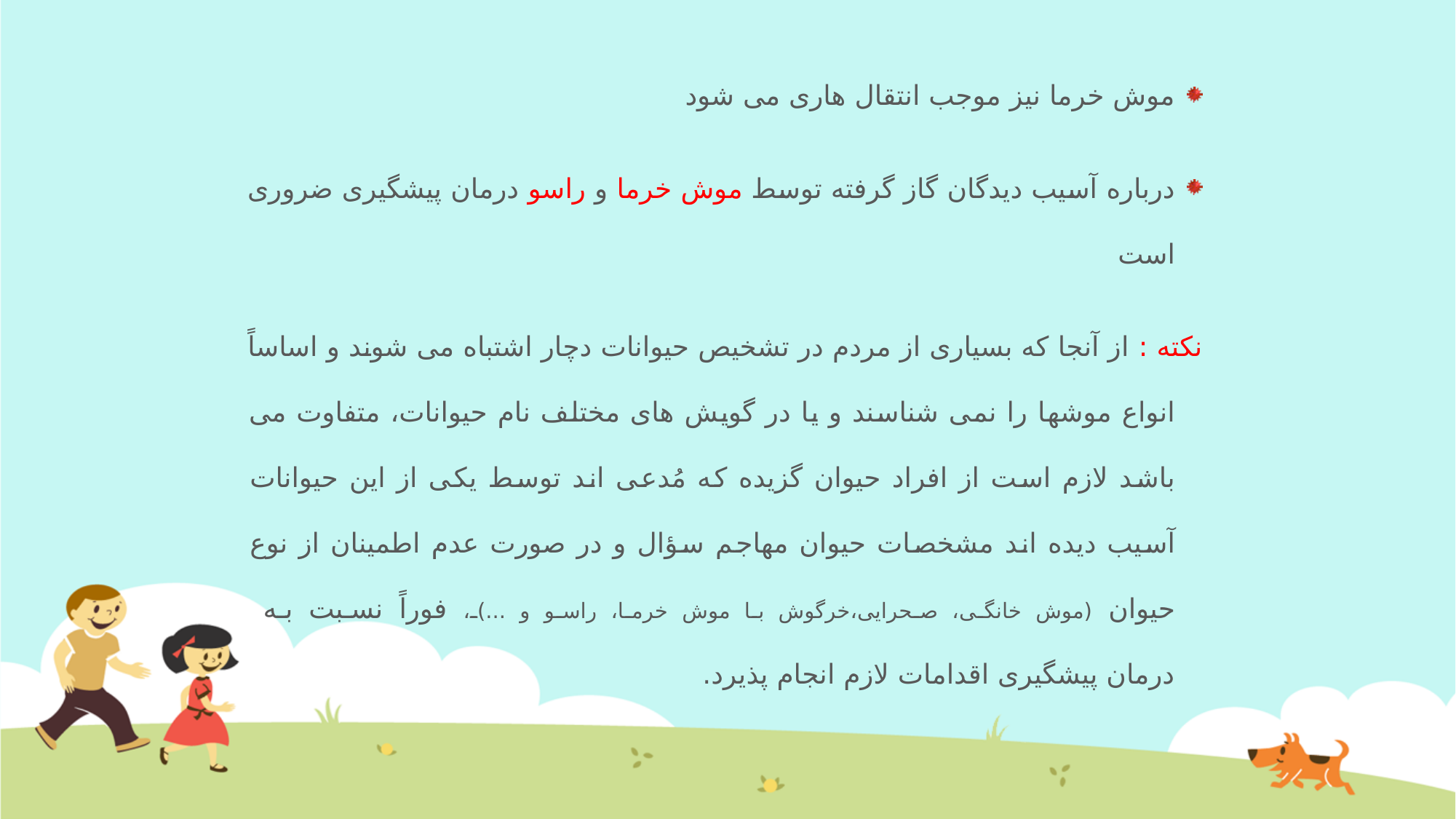

موش خرما نیز موجب انتقال هاری می شود
درباره آسیب دیدگان گاز گرفته توسط موش خرما و راسو درمان پیشگیری ضروری است
نکته : از آنجا که بسیاری از مردم در تشخیص حیوانات دچار اشتباه می شوند و اساساً انواع موشها را نمی شناسند و یا در گویش های مختلف نام حیوانات، متفاوت می باشد لازم است از افراد حیوان گزیده که مُدعی اند توسط یکی از این حیوانات آسیب دیده اند مشخصات حیوان مهاجم سؤال و در صورت عدم اطمینان از نوع حیوان (موش خانگی، صحرایی،خرگوش با موش خرما، راسو و ...)، فوراً نسبت به
درمان پیشگیری اقدامات لازم انجام پذیرد.